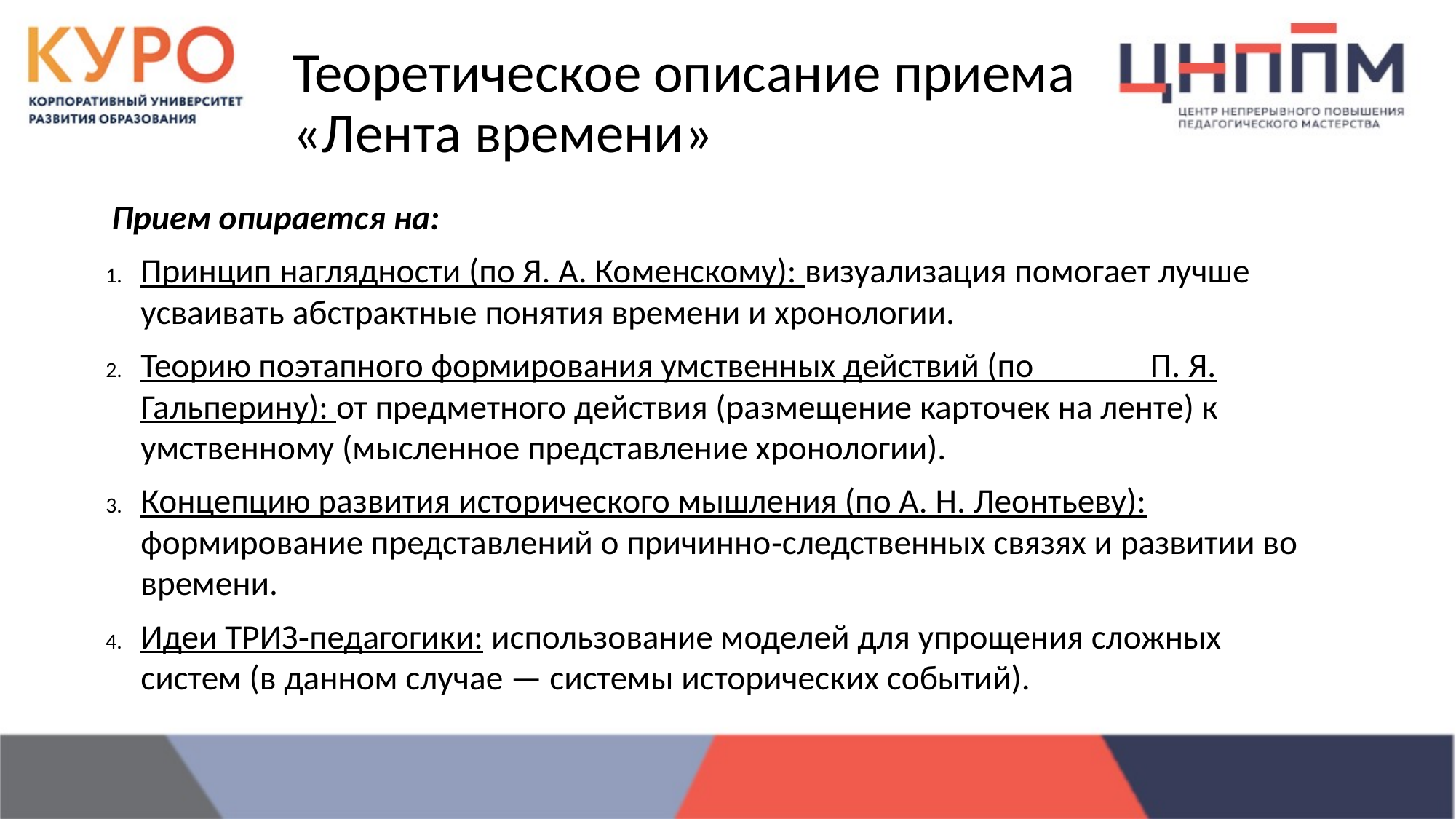

# Теоретическое описание приема «Лента времени»
Прием опирается на:
Принцип наглядности (по Я. А. Коменскому): визуализация помогает лучше усваивать абстрактные понятия времени и хронологии.
Теорию поэтапного формирования умственных действий (по               П. Я. Гальперину): от предметного действия (размещение карточек на ленте) к умственному (мысленное представление хронологии).
Концепцию развития исторического мышления (по А. Н. Леонтьеву): формирование представлений о причинно‑следственных связях и развитии во времени.
Идеи ТРИЗ‑педагогики: использование моделей для упрощения сложных систем (в данном случае — системы исторических событий).